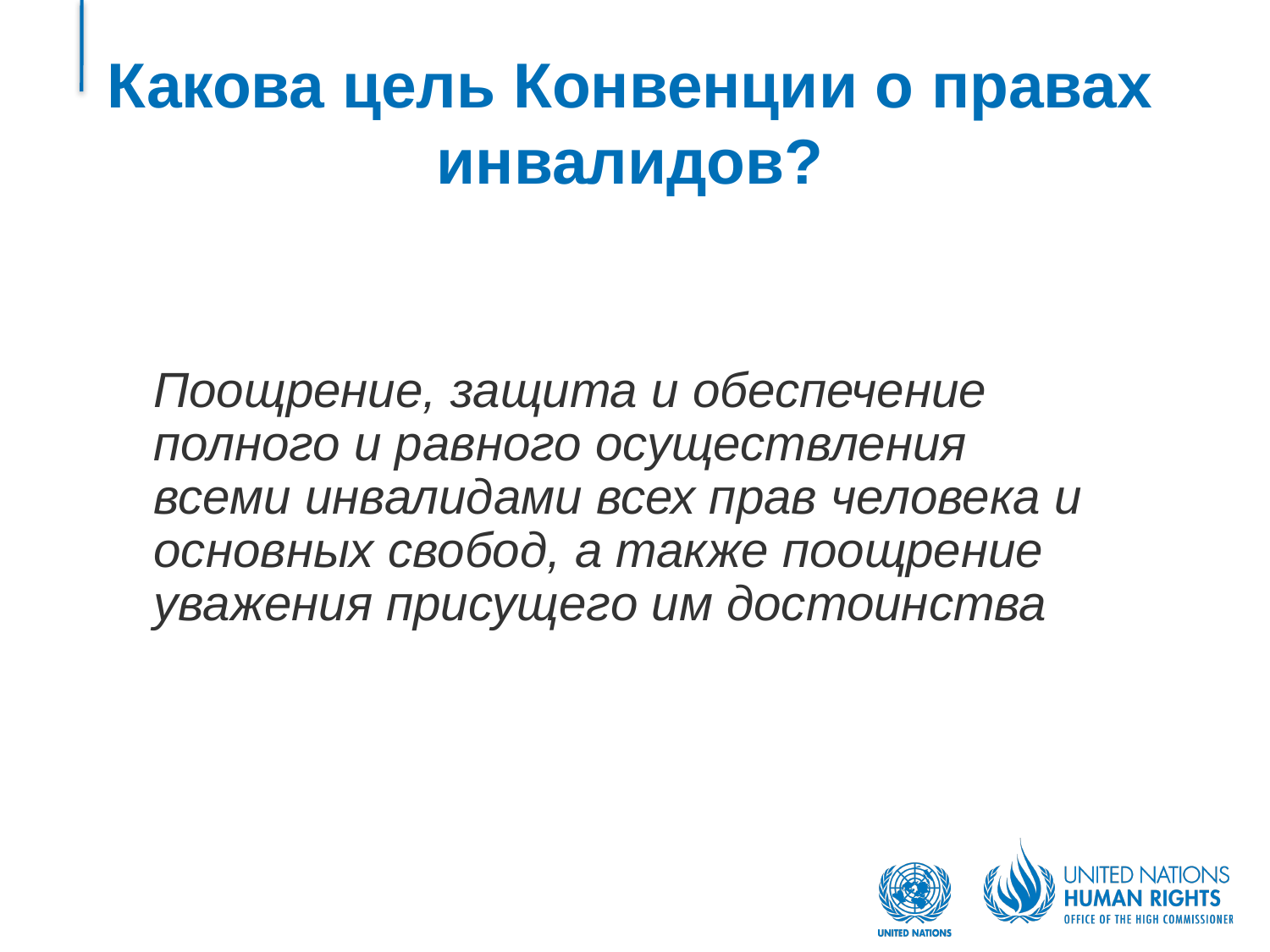

# Какова цель Конвенции о правах инвалидов?

Поощрение, защита и обеспечение полного и равного осуществления всеми инвалидами всех прав человека и основных свобод, а также поощрение уважения присущего им достоинства